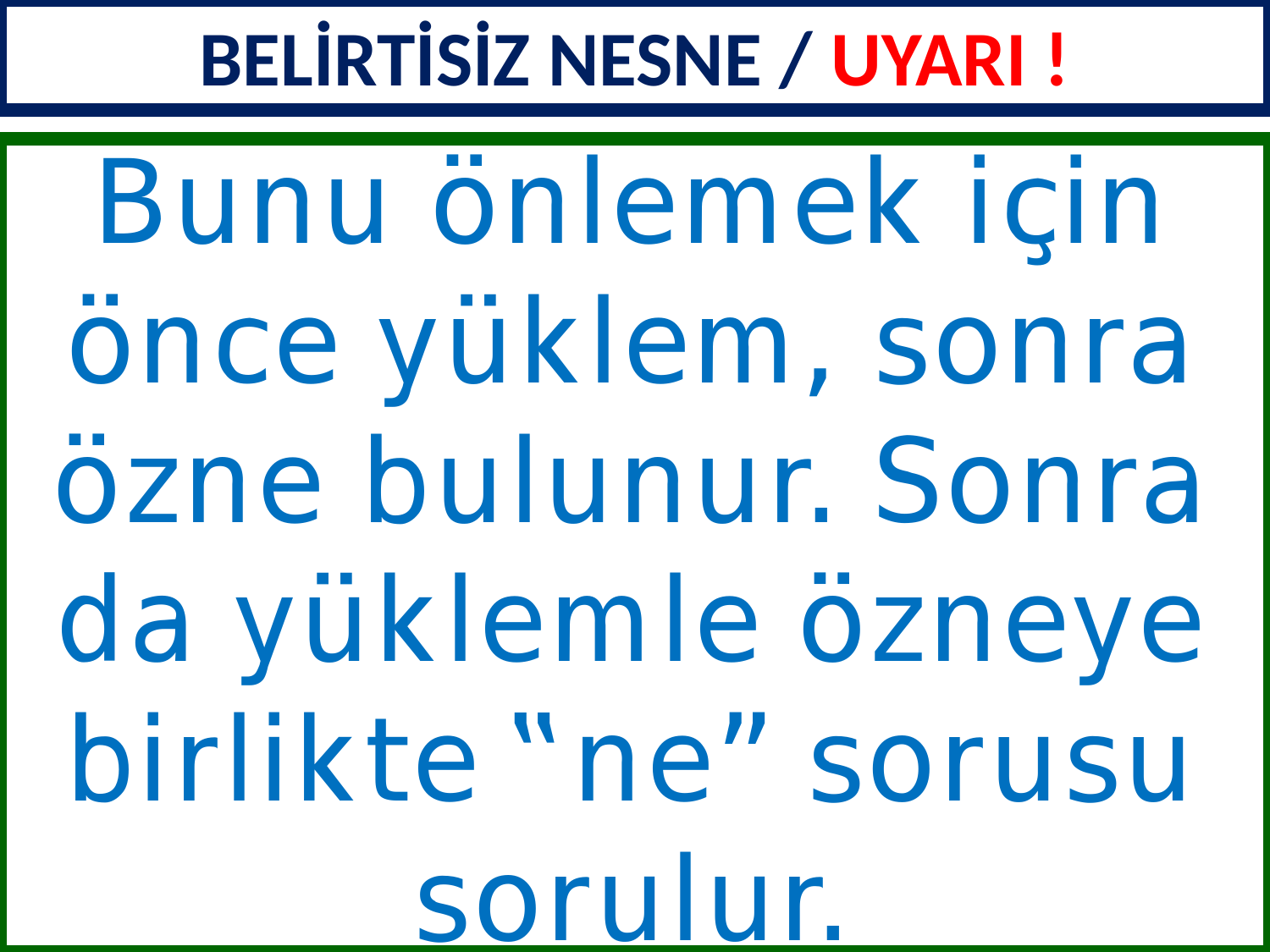

BELİRTİSİZ NESNE / UYARI !
Bunu önlemek için önce yüklem, sonra özne bulunur. Sonra da yüklemle özneye birlikte “ne” sorusu sorulur.